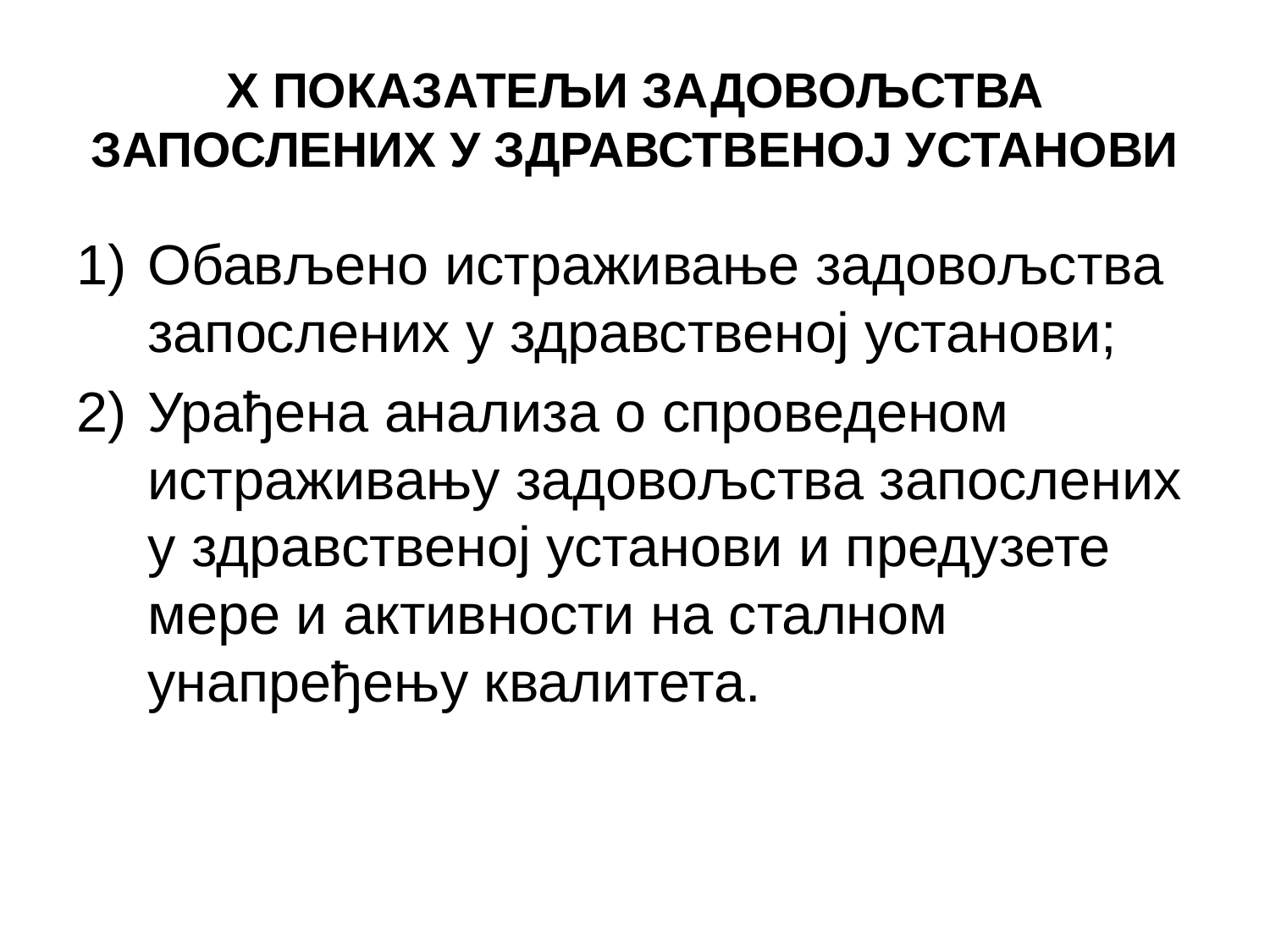

# X ПОКАЗАТЕЉИ ЗАДОВОЉСТВА ЗАПОСЛЕНИХ У ЗДРАВСТВЕНОЈ УСТАНОВИ
Обављено истраживање задовољства запослених у здравственој установи;
Урађена анализа о спроведеном истраживању задовољства запослених у здравственој установи и предузете мере и активности на сталном унапређењу квалитета.